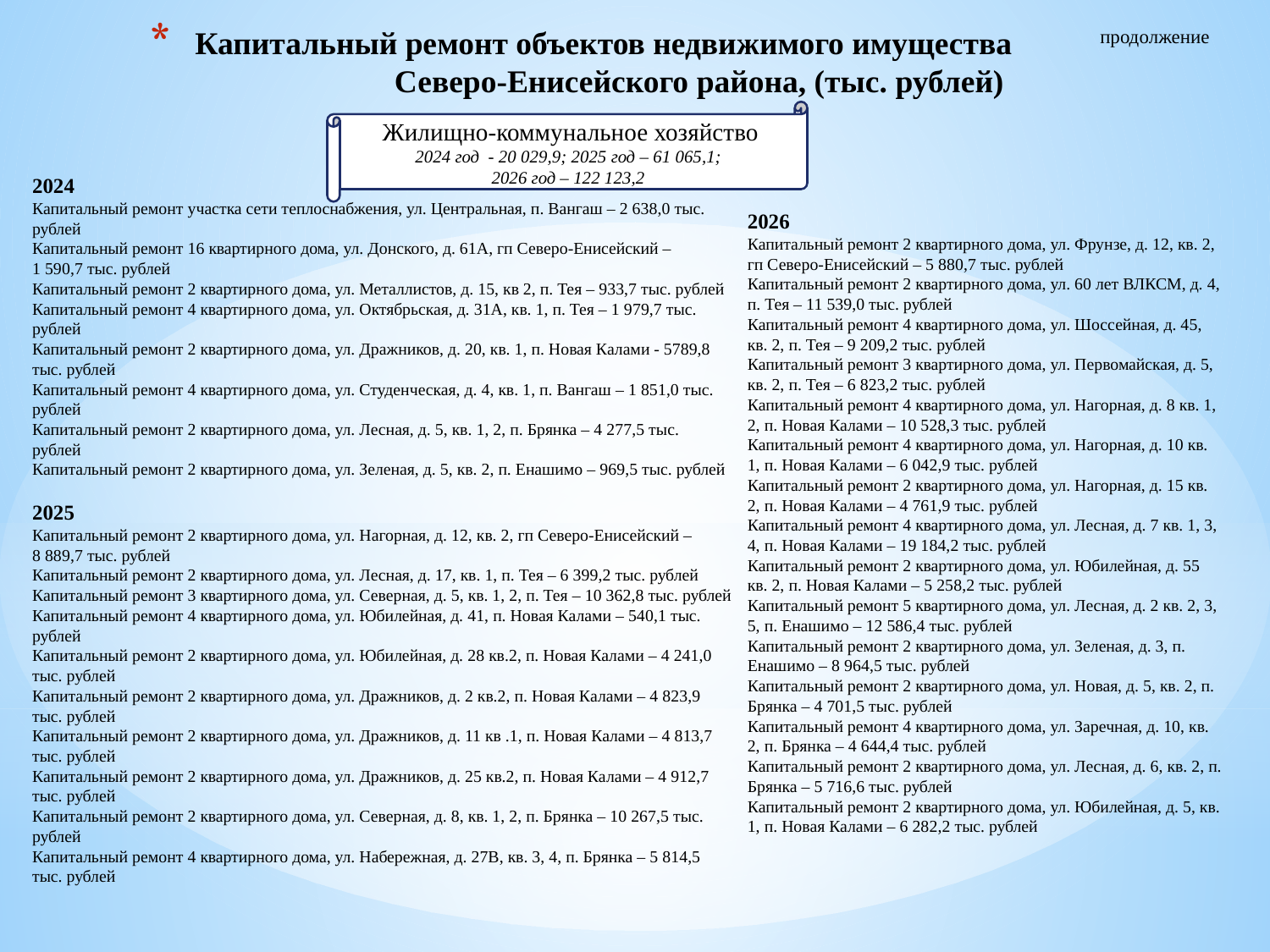

продолжение
# Капитальный ремонт объектов недвижимого имущества Северо-Енисейского района, (тыс. рублей)
Жилищно-коммунальное хозяйство
2024 год  - 20 029,9; 2025 год – 61 065,1;
2026 год – 122 123,2
2024
Капитальный ремонт участка сети теплоснабжения, ул. Центральная, п. Вангаш – 2 638,0 тыс. рублей
Капитальный ремонт 16 квартирного дома, ул. Донского, д. 61А, гп Северо-Енисейский –
1 590,7 тыс. рублей
Капитальный ремонт 2 квартирного дома, ул. Металлистов, д. 15, кв 2, п. Тея – 933,7 тыс. рублей
Капитальный ремонт 4 квартирного дома, ул. Октябрьская, д. 31А, кв. 1, п. Тея – 1 979,7 тыс. рублей
Капитальный ремонт 2 квартирного дома, ул. Дражников, д. 20, кв. 1, п. Новая Калами - 5789,8 тыс. рублей
Капитальный ремонт 4 квартирного дома, ул. Студенческая, д. 4, кв. 1, п. Вангаш – 1 851,0 тыс. рублей
Капитальный ремонт 2 квартирного дома, ул. Лесная, д. 5, кв. 1, 2, п. Брянка – 4 277,5 тыс. рублей
Капитальный ремонт 2 квартирного дома, ул. Зеленая, д. 5, кв. 2, п. Енашимо – 969,5 тыс. рублей

2025
Капитальный ремонт 2 квартирного дома, ул. Нагорная, д. 12, кв. 2, гп Северо-Енисейский –
8 889,7 тыс. рублей
Капитальный ремонт 2 квартирного дома, ул. Лесная, д. 17, кв. 1, п. Тея – 6 399,2 тыс. рублей
Капитальный ремонт 3 квартирного дома, ул. Северная, д. 5, кв. 1, 2, п. Тея – 10 362,8 тыс. рублей
Капитальный ремонт 4 квартирного дома, ул. Юбилейная, д. 41, п. Новая Калами – 540,1 тыс. рублей
Капитальный ремонт 2 квартирного дома, ул. Юбилейная, д. 28 кв.2, п. Новая Калами – 4 241,0 тыс. рублей
Капитальный ремонт 2 квартирного дома, ул. Дражников, д. 2 кв.2, п. Новая Калами – 4 823,9 тыс. рублей
Капитальный ремонт 2 квартирного дома, ул. Дражников, д. 11 кв .1, п. Новая Калами – 4 813,7 тыс. рублей
Капитальный ремонт 2 квартирного дома, ул. Дражников, д. 25 кв.2, п. Новая Калами – 4 912,7 тыс. рублей
Капитальный ремонт 2 квартирного дома, ул. Северная, д. 8, кв. 1, 2, п. Брянка – 10 267,5 тыс. рублей
Капитальный ремонт 4 квартирного дома, ул. Набережная, д. 27В, кв. 3, 4, п. Брянка – 5 814,5 тыс. рублей
2026
Капитальный ремонт 2 квартирного дома, ул. Фрунзе, д. 12, кв. 2, гп Северо-Енисейский – 5 880,7 тыс. рублей
Капитальный ремонт 2 квартирного дома, ул. 60 лет ВЛКСМ, д. 4, п. Тея – 11 539,0 тыс. рублей
Капитальный ремонт 4 квартирного дома, ул. Шоссейная, д. 45, кв. 2, п. Тея – 9 209,2 тыс. рублей
Капитальный ремонт 3 квартирного дома, ул. Первомайская, д. 5, кв. 2, п. Тея – 6 823,2 тыс. рублей
Капитальный ремонт 4 квартирного дома, ул. Нагорная, д. 8 кв. 1, 2, п. Новая Калами – 10 528,3 тыс. рублей
Капитальный ремонт 4 квартирного дома, ул. Нагорная, д. 10 кв. 1, п. Новая Калами – 6 042,9 тыс. рублей
Капитальный ремонт 2 квартирного дома, ул. Нагорная, д. 15 кв. 2, п. Новая Калами – 4 761,9 тыс. рублей
Капитальный ремонт 4 квартирного дома, ул. Лесная, д. 7 кв. 1, 3, 4, п. Новая Калами – 19 184,2 тыс. рублей
Капитальный ремонт 2 квартирного дома, ул. Юбилейная, д. 55 кв. 2, п. Новая Калами – 5 258,2 тыс. рублей
Капитальный ремонт 5 квартирного дома, ул. Лесная, д. 2 кв. 2, 3, 5, п. Енашимо – 12 586,4 тыс. рублей
Капитальный ремонт 2 квартирного дома, ул. Зеленая, д. 3, п. Енашимо – 8 964,5 тыс. рублей
Капитальный ремонт 2 квартирного дома, ул. Новая, д. 5, кв. 2, п. Брянка – 4 701,5 тыс. рублей
Капитальный ремонт 4 квартирного дома, ул. Заречная, д. 10, кв. 2, п. Брянка – 4 644,4 тыс. рублей
Капитальный ремонт 2 квартирного дома, ул. Лесная, д. 6, кв. 2, п. Брянка – 5 716,6 тыс. рублей
Капитальный ремонт 2 квартирного дома, ул. Юбилейная, д. 5, кв. 1, п. Новая Калами – 6 282,2 тыс. рублей